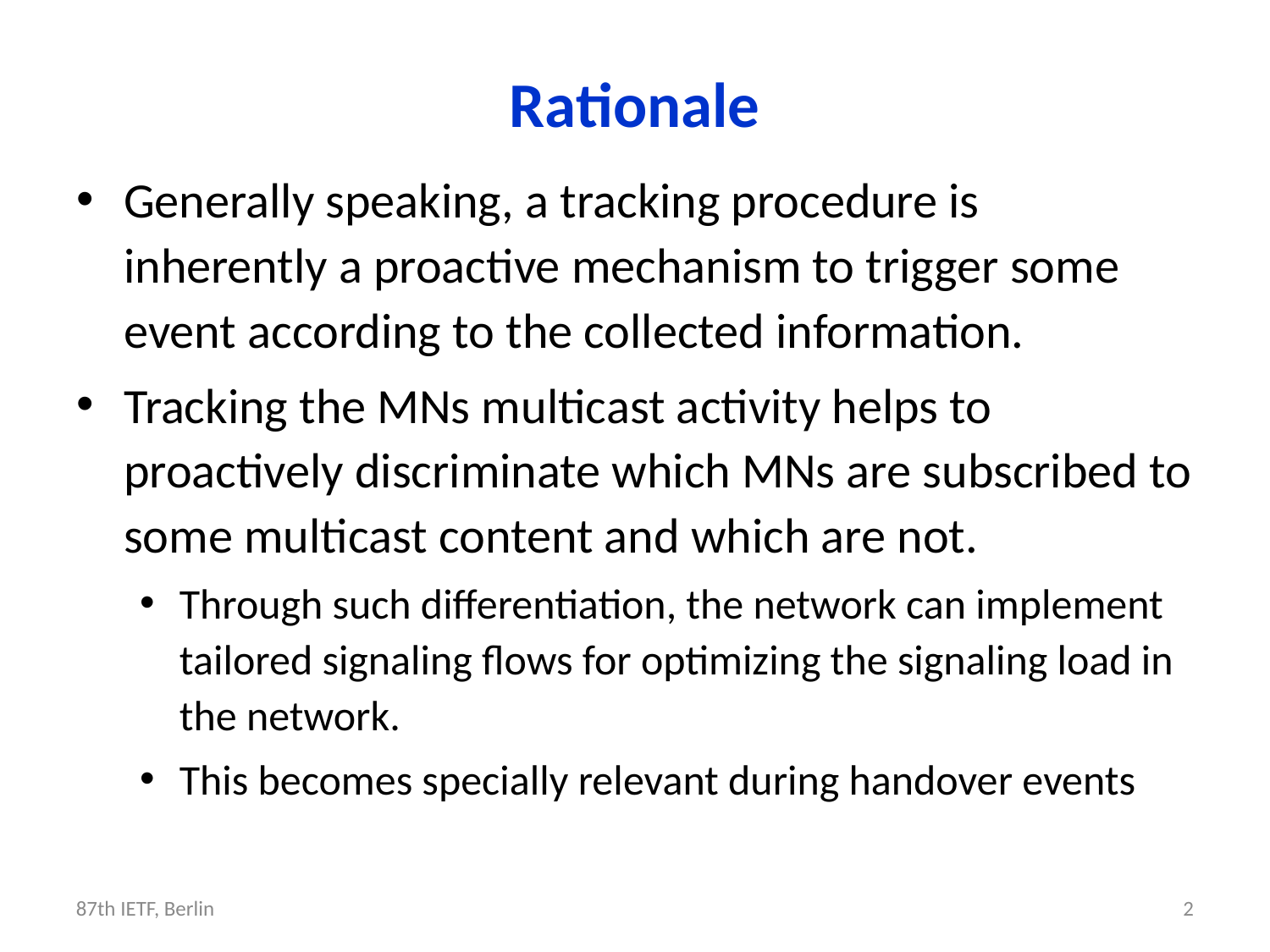

Rationale
Generally speaking, a tracking procedure is inherently a proactive mechanism to trigger some event according to the collected information.
Tracking the MNs multicast activity helps to proactively discriminate which MNs are subscribed to some multicast content and which are not.
Through such differentiation, the network can implement tailored signaling flows for optimizing the signaling load in the network.
This becomes specially relevant during handover events
87th IETF, Berlin
2